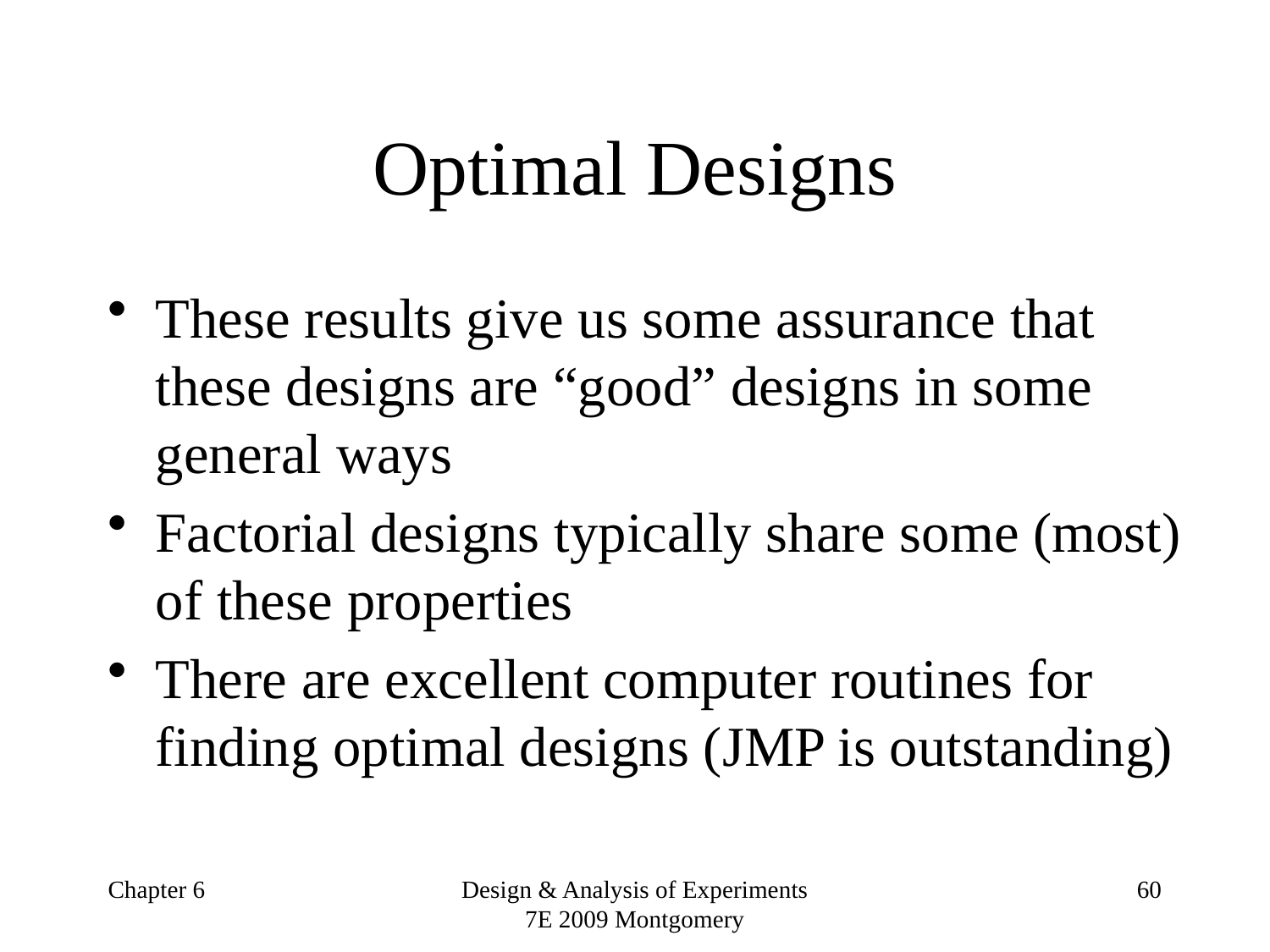

Optimal Designs
These results give us some assurance that these designs are “good” designs in some general ways
Factorial designs typically share some (most) of these properties
There are excellent computer routines for finding optimal designs (JMP is outstanding)
Chapter 6
Design & Analysis of Experiments 7E 2009 Montgomery
60